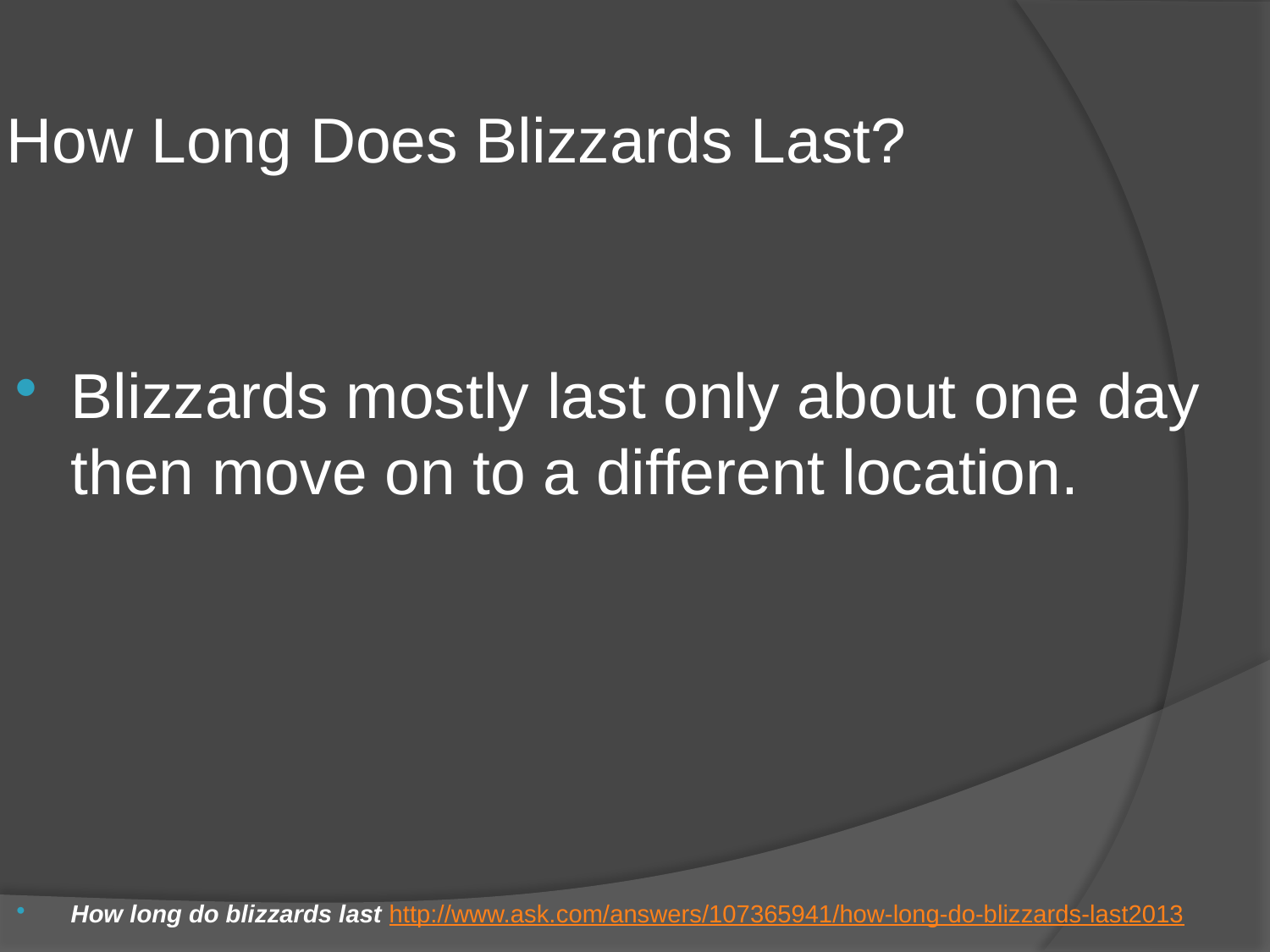

# How Long Does Blizzards Last?
Blizzards mostly last only about one day then move on to a different location.

How long do blizzards last http://www.ask.com/answers/107365941/how-long-do-blizzards-last2013